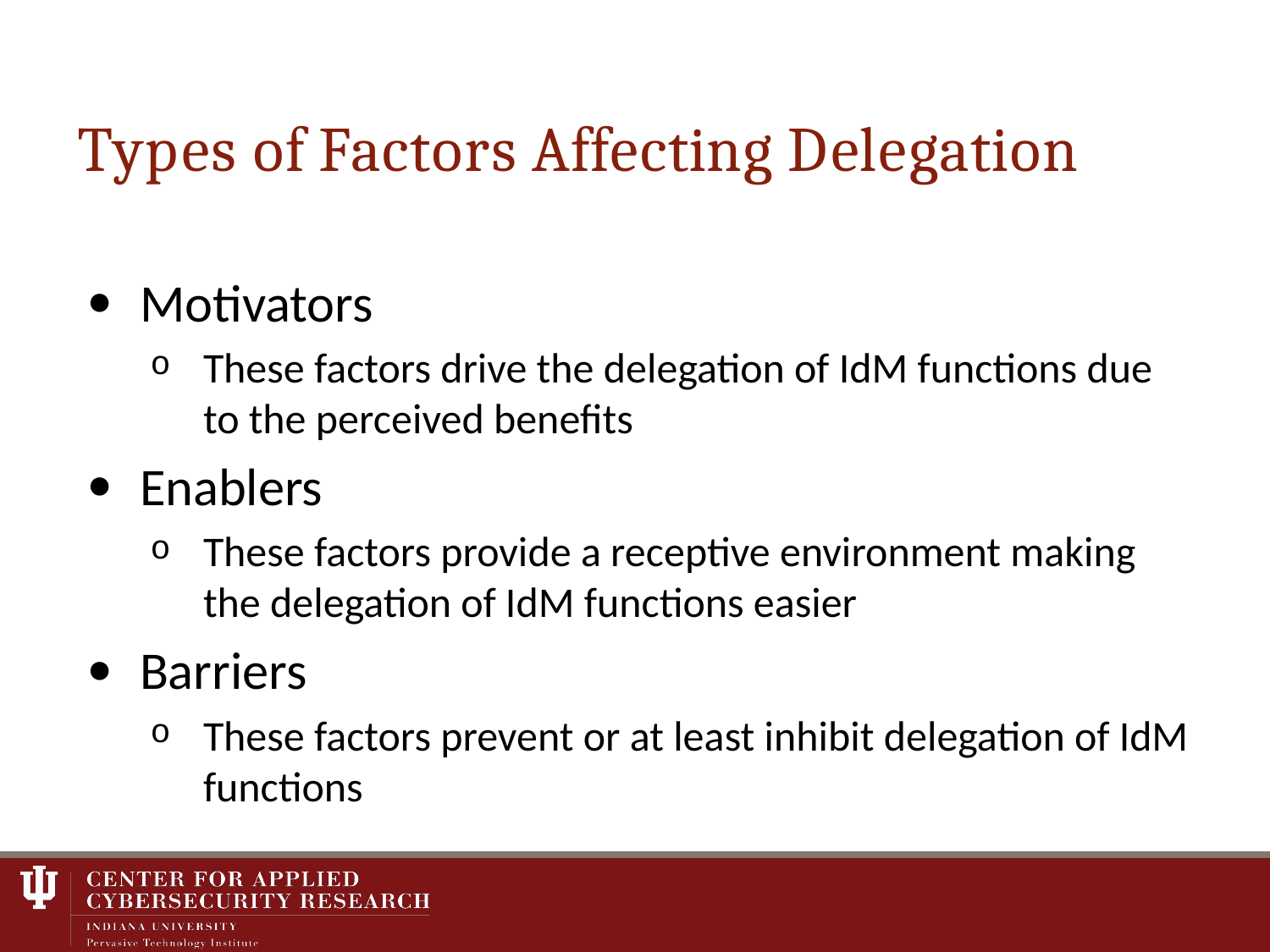

# Types of Factors Affecting Delegation

Motivators
These factors drive the delegation of IdM functions due to the perceived benefits
Enablers
These factors provide a receptive environment making the delegation of IdM functions easier
Barriers
These factors prevent or at least inhibit delegation of IdM functions